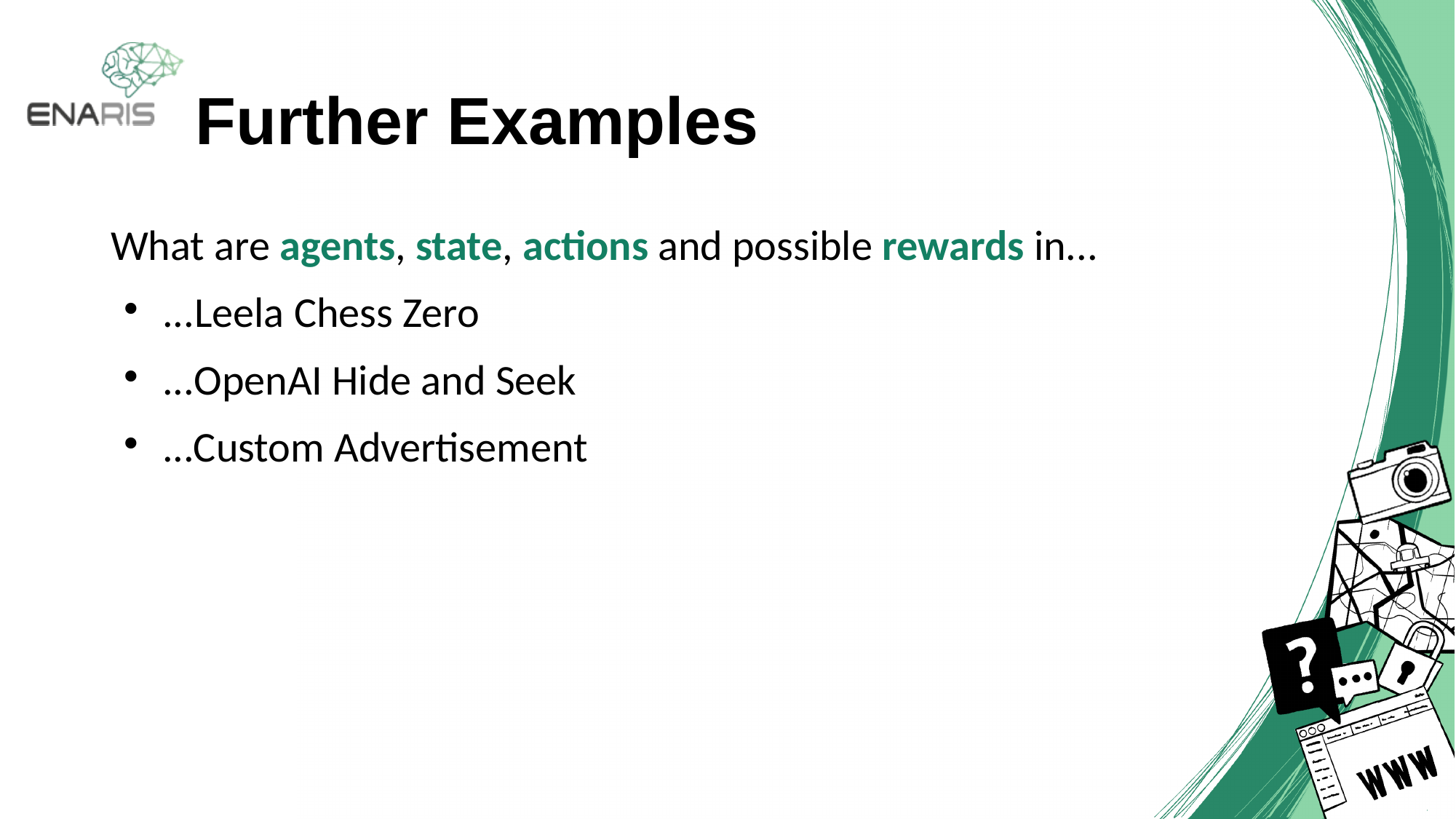

# Further Examples
What are agents, state, actions and possible rewards in...
...Leela Chess Zero
...OpenAI Hide and Seek
...Custom Advertisement